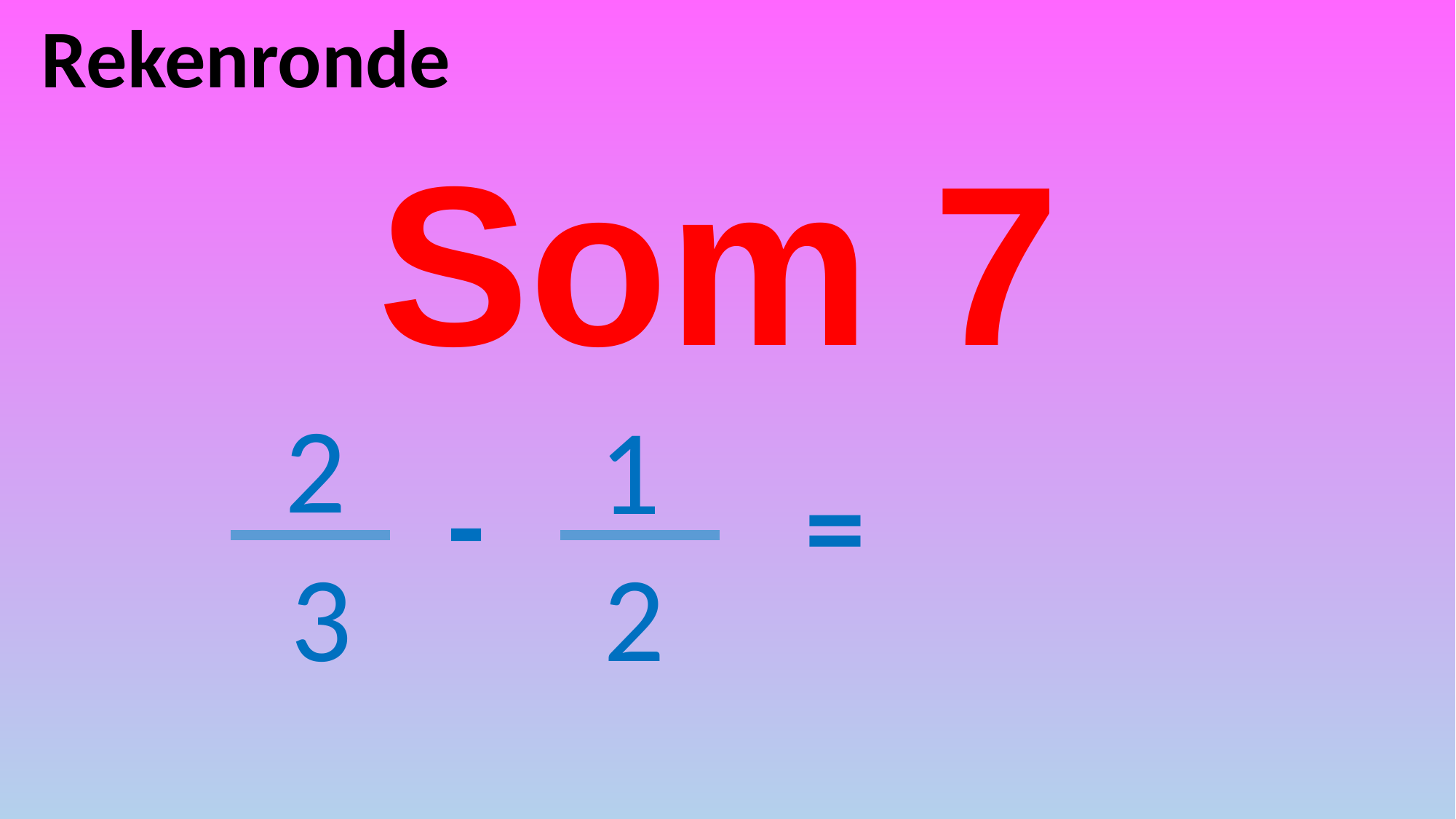

Rekenronde
# Som 7
2
1
-
=
3
2